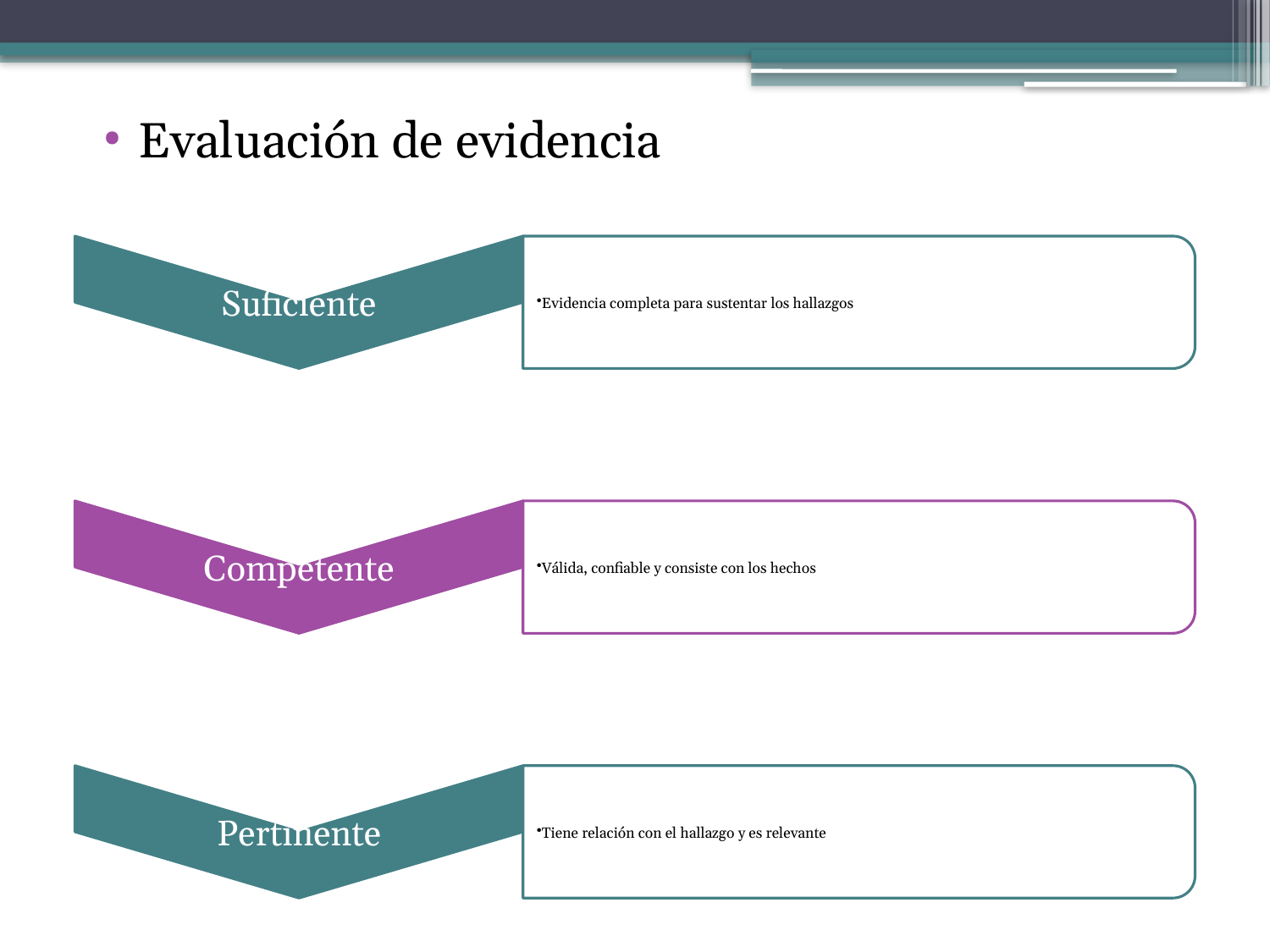

Evaluación de evidencia

Suficiente
Evidencia completa para sustentar los hallazgos
Competente
Válida, confiable y consiste con los hechos
Pertinente
Tiene relación con el hallazgo y es relevante